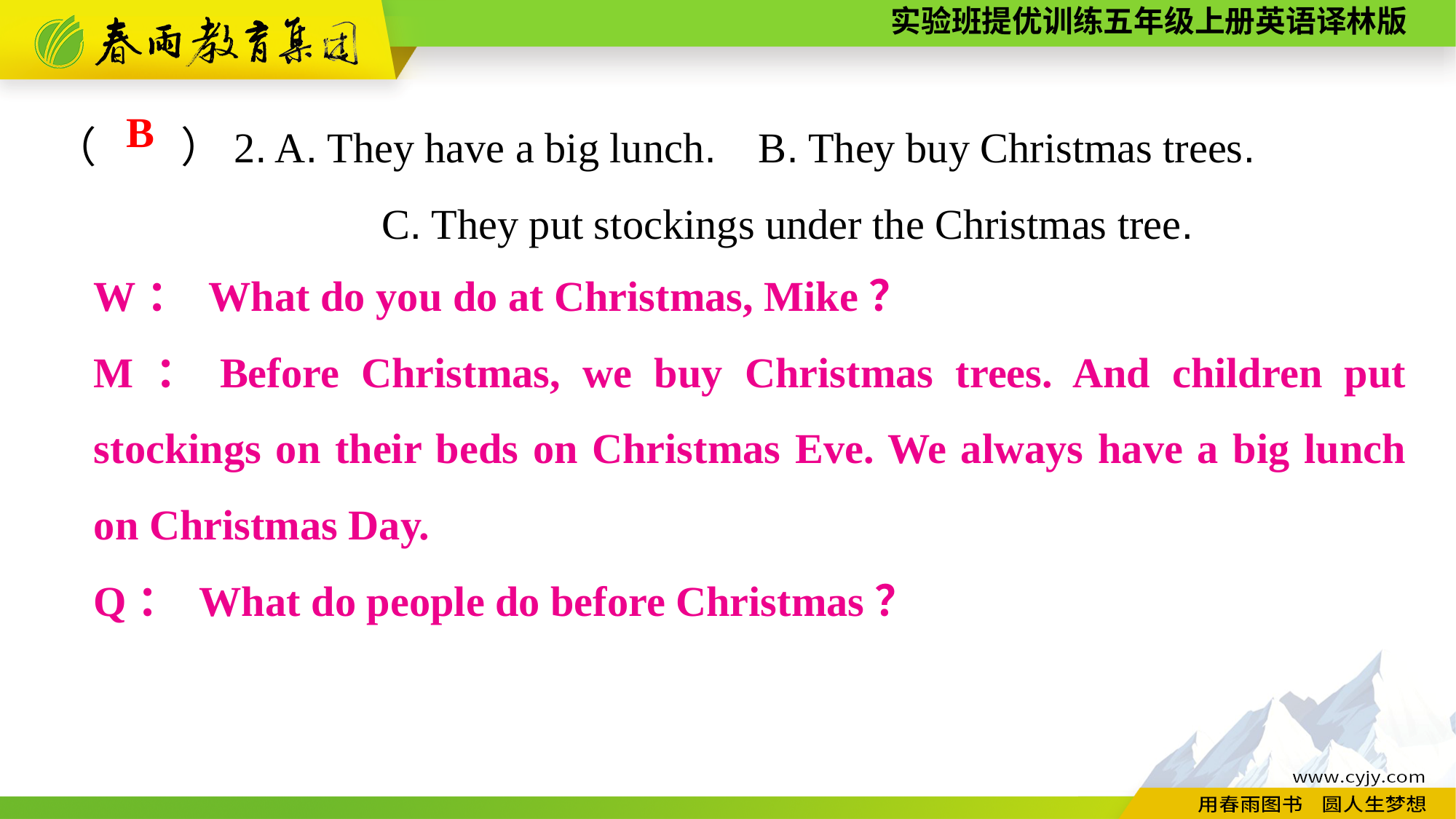

（　　）2. A. They have a big lunch.    B. They buy Christmas trees.
			C. They put stockings under the Christmas tree.
B
W： What do you do at Christmas, Mike？
M：Before Christmas, we buy Christmas trees. And children put stockings on their beds on Christmas Eve. We always have a big lunch on Christmas Day.
Q： What do people do before Christmas？